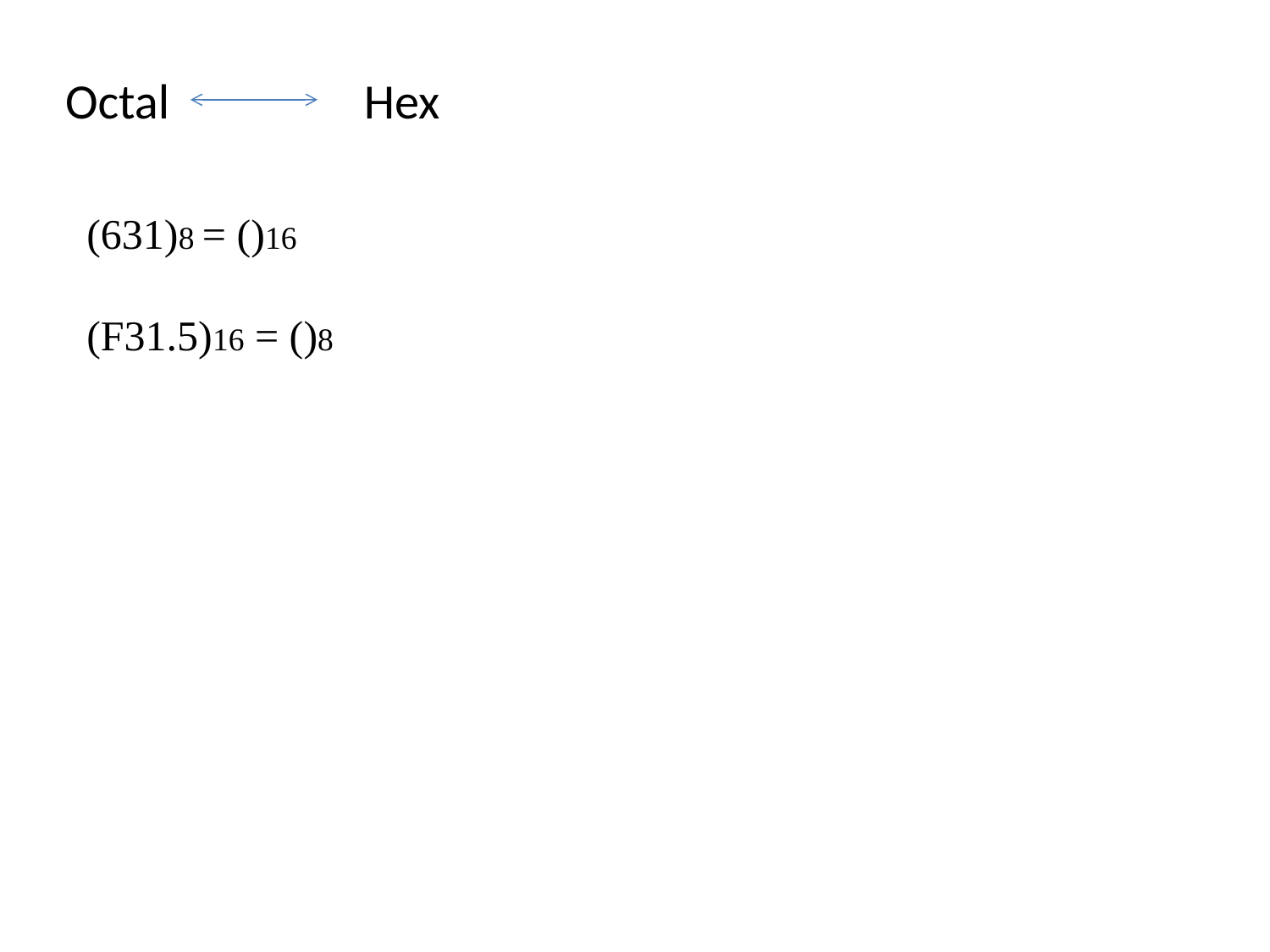

Octal		    Hex
(631)8 = ()16

(F31.5)16 = ()8